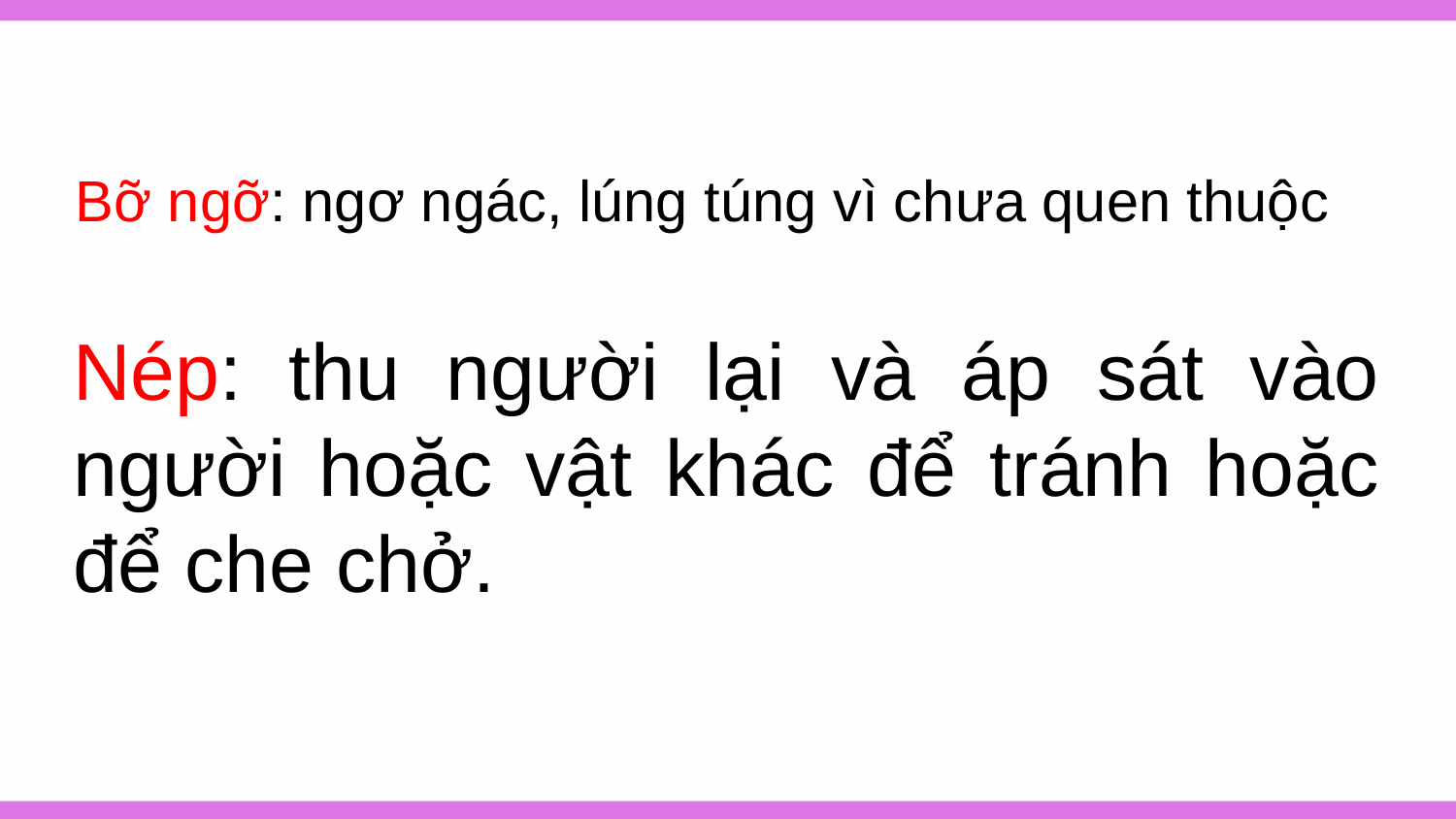

# Bỡ ngỡ: ngơ ngác, lúng túng vì chưa quen thuộc
Nép: thu người lại và áp sát vào người hoặc vật khác để tránh hoặc để che chở.